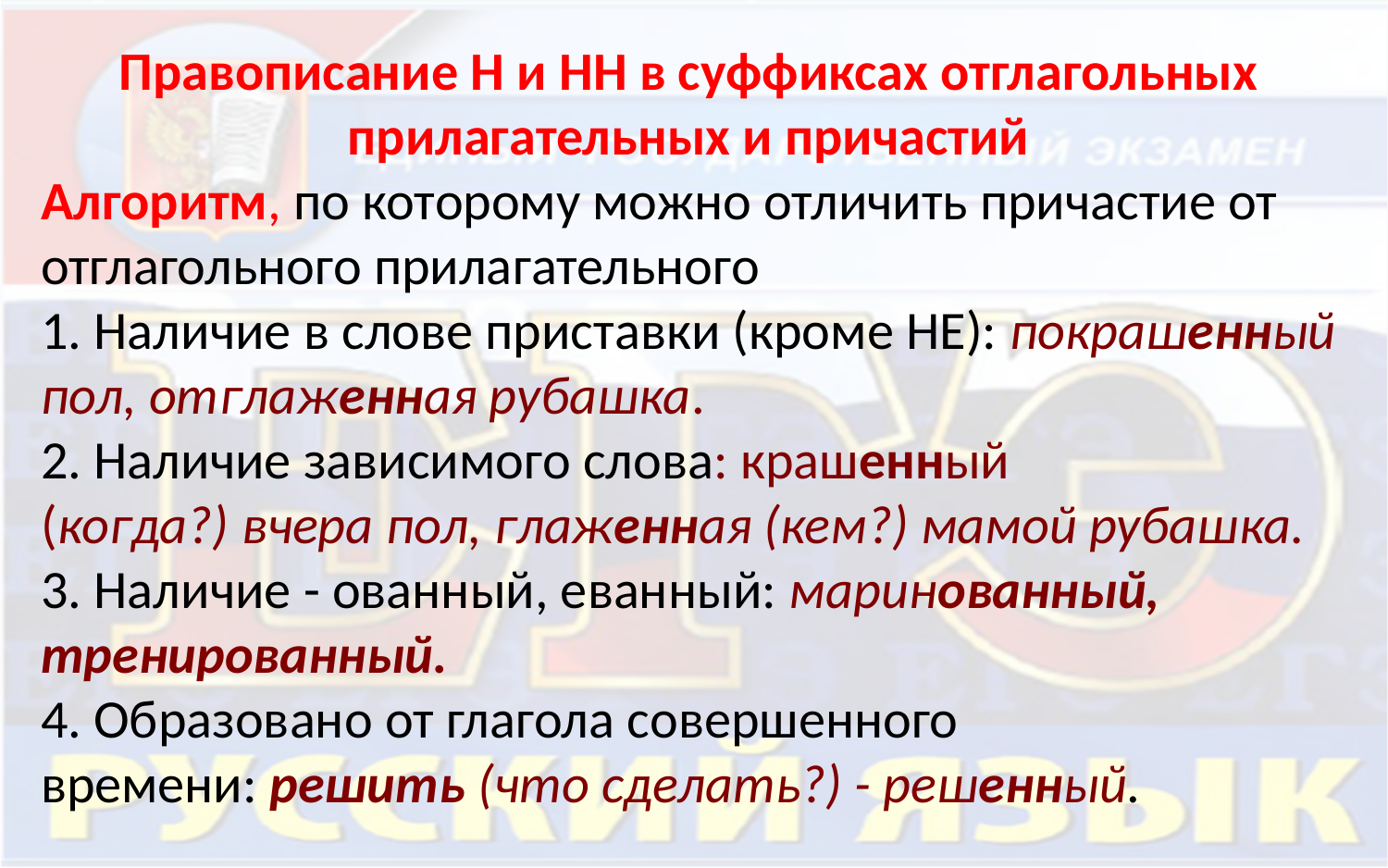

Правописание Н и НН в суффиксах отглагольных прилагательных и причастий
Алгоритм, по которому можно отличить причастие от отглагольного прилагательного
1. Наличие в слове приставки (кроме НЕ): покрашенный пол, отглаженная рубашка.
2. Наличие зависимого слова: крашенный (когда?) вчера пол, глаженная (кем?) мамой рубашка.
3. Наличие - ованный, еванный: маринованный, тренированный.
4. Образовано от глагола совершенного времени: решить (что сделать?) - решенный.